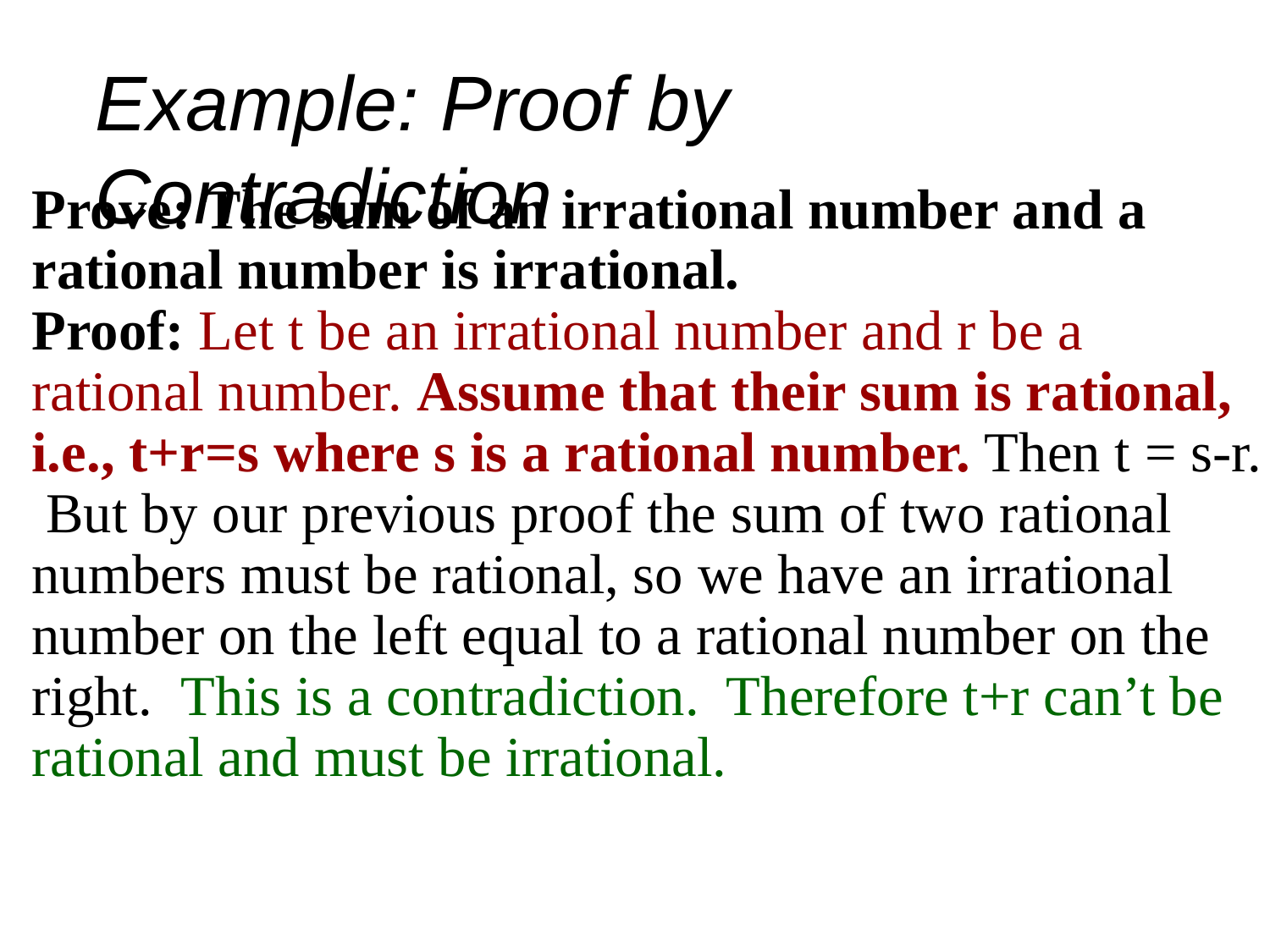

# Example: Proof by Contradiction
Prove: The sum of an irrational number and a rational number is irrational.
Proof: Let t be an irrational number and r be a rational number. Assume that their sum is rational, i.e., t+r=s where s is a rational number. Then t = s-r.  But by our previous proof the sum of two rational numbers must be rational, so we have an irrational number on the left equal to a rational number on the right.  This is a contradiction.  Therefore t+r can’t be rational and must be irrational.